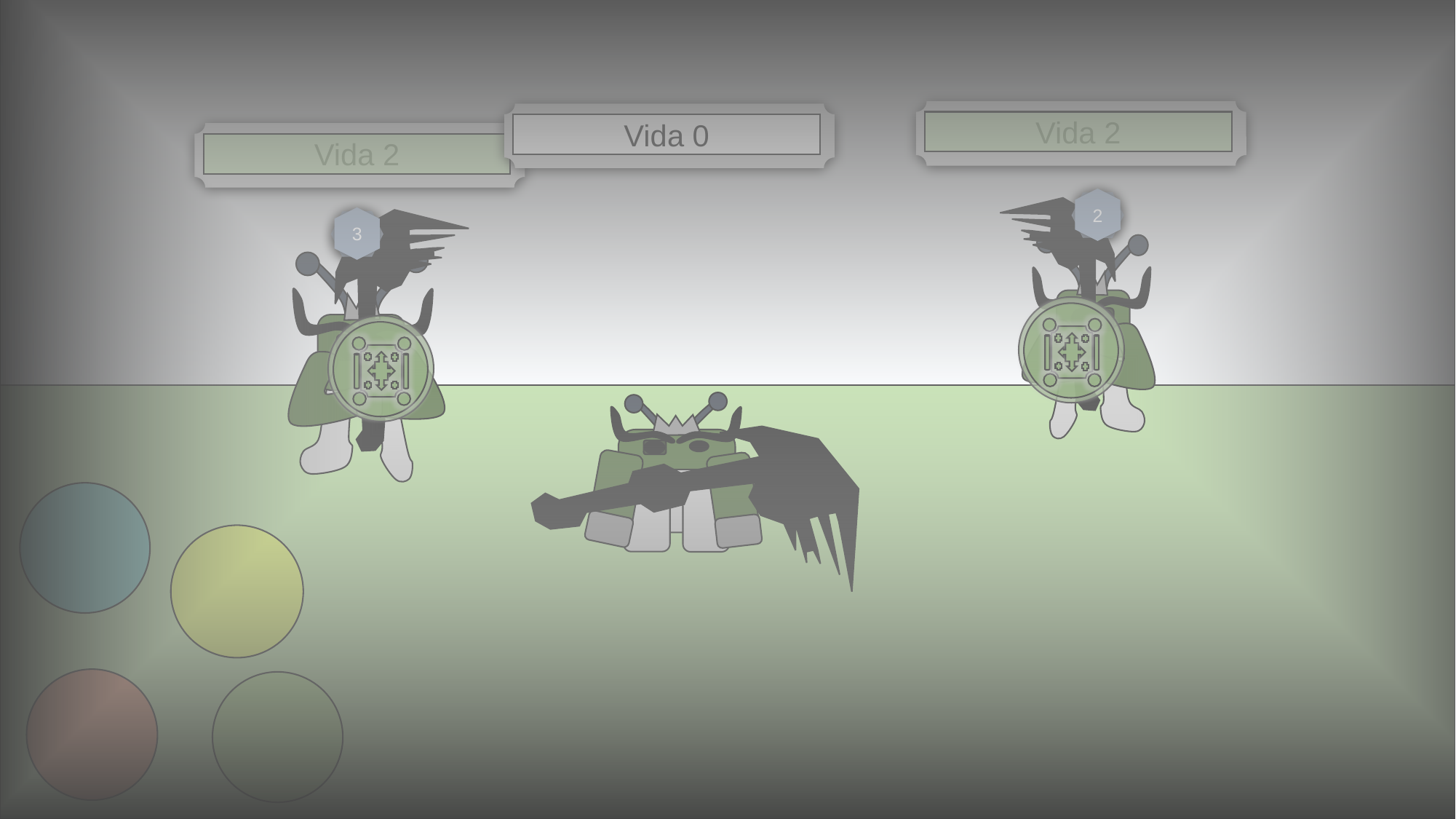

3

Vida 2

Vida 0

Vida 2

2

3